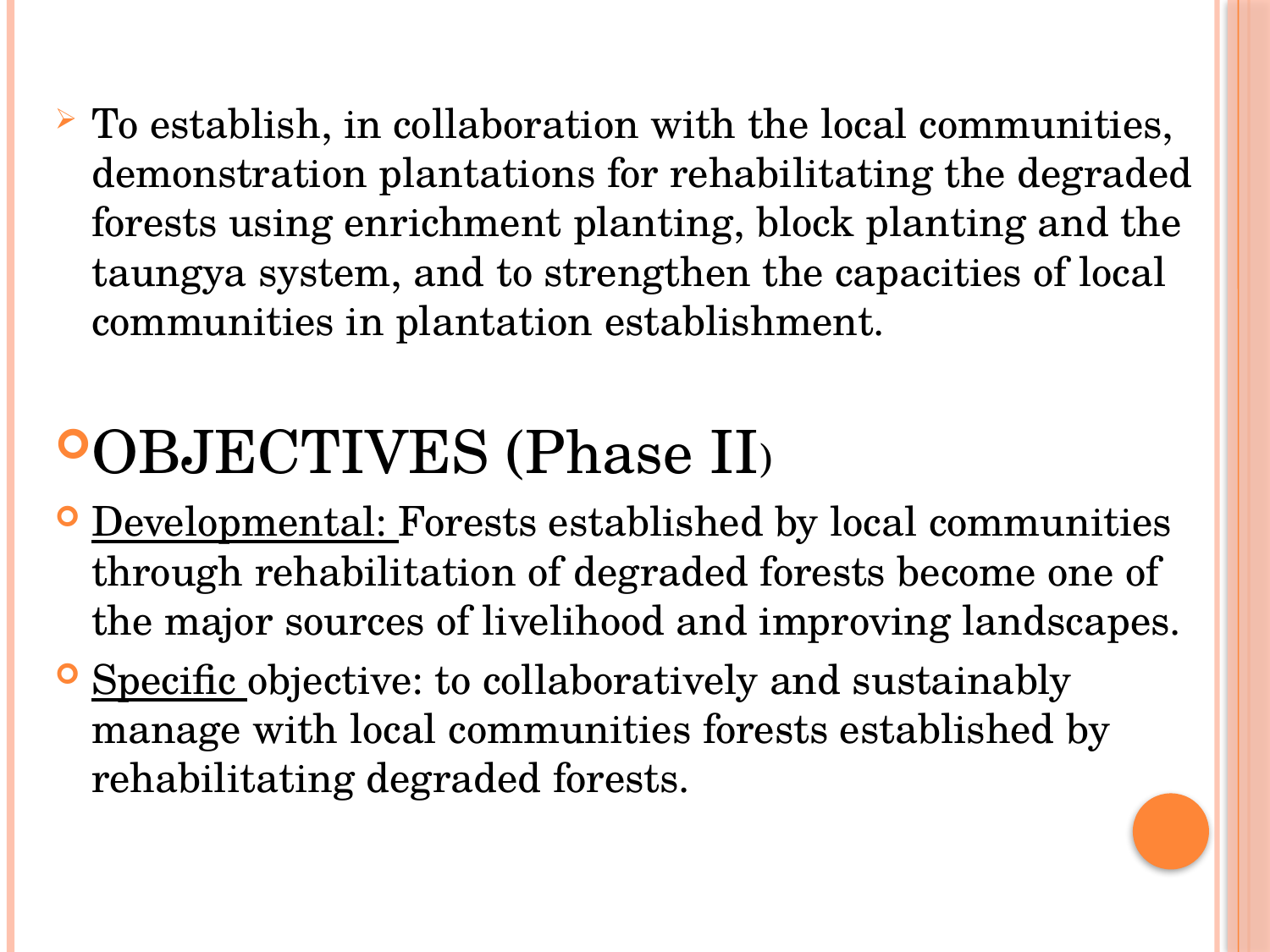

To establish, in collaboration with the local communities, demonstration plantations for rehabilitating the degraded forests using enrichment planting, block planting and the taungya system, and to strengthen the capacities of local communities in plantation establishment.

OBJECTIVES (Phase II)
Developmental: Forests established by local communities through rehabilitation of degraded forests become one of the major sources of livelihood and improving landscapes.
Specific objective: to collaboratively and sustainably manage with local communities forests established by rehabilitating degraded forests.